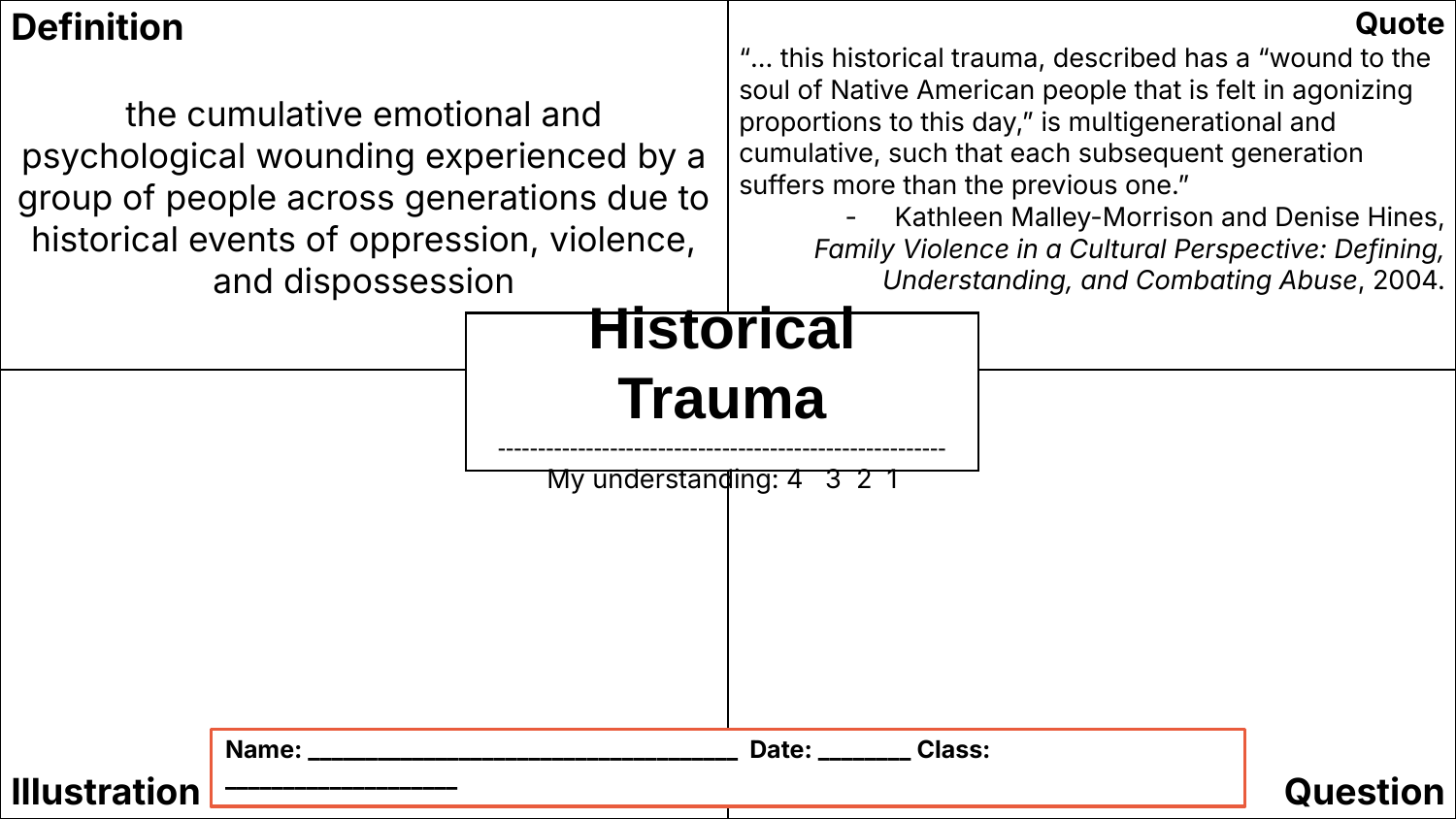

| Definition the cumulative emotional and psychological wounding experienced by a group of people across generations due to historical events of oppression, violence, and dispossession | Quote “... this historical trauma, described has a “wound to the soul of Native American people that is felt in agonizing proportions to this day,” is multigenerational and cumulative, such that each subsequent generation suffers more than the previous one.” Kathleen Malley-Morrison and Denise Hines, Family Violence in a Cultural Perspective: Defining, Understanding, and Combating Abuse, 2004. |
| --- | --- |
| Illustration | Question |
Historical Trauma
--------------------------------------------------------
My understanding: 4   3  2  1
Name: _____________________________________  Date: ________ Class: ____________________